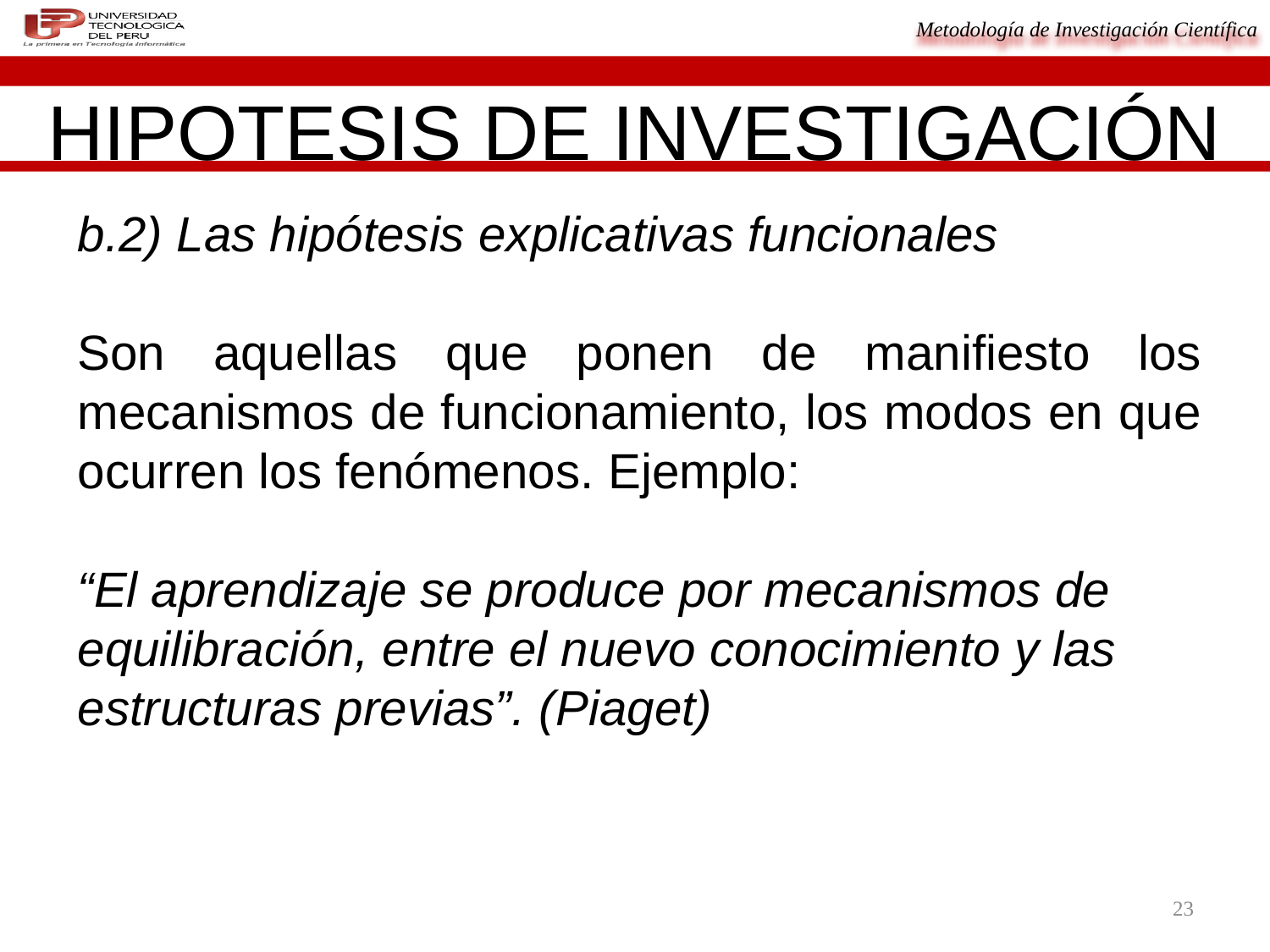

HIPOTESIS DE INVESTIGACIÓN
b.2) Las hipótesis explicativas funcionales

Son aquellas que ponen de manifiesto los mecanismos de funcionamiento, los modos en que ocurren los fenómenos. Ejemplo:

“El aprendizaje se produce por mecanismos de
equilibración, entre el nuevo conocimiento y las
estructuras previas”. (Piaget)
23